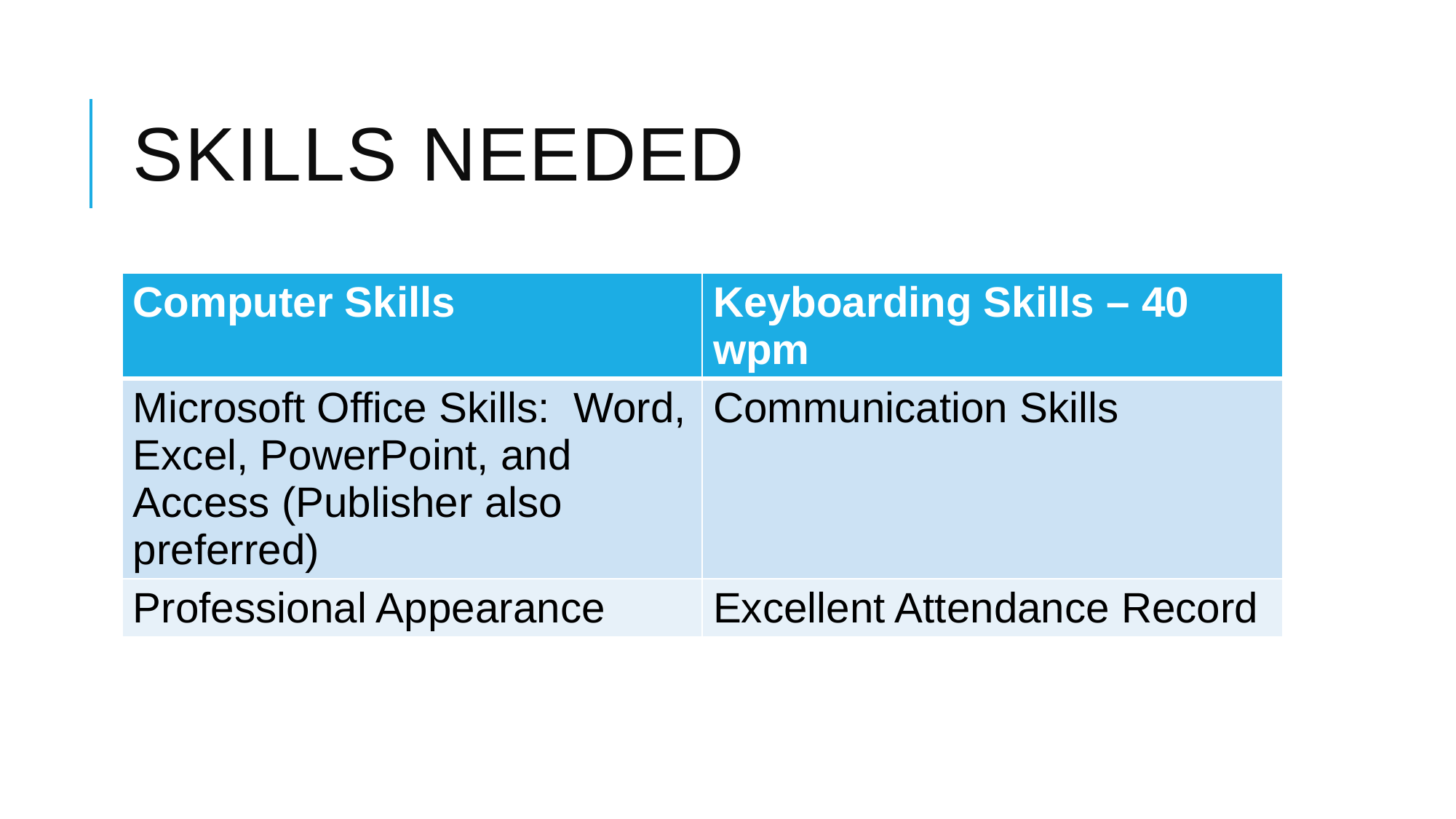

# Skills Needed
| Computer Skills | Keyboarding Skills – 40 wpm |
| --- | --- |
| Microsoft Office Skills: Word, Excel, PowerPoint, and Access (Publisher also preferred) | Communication Skills |
| Professional Appearance | Excellent Attendance Record |